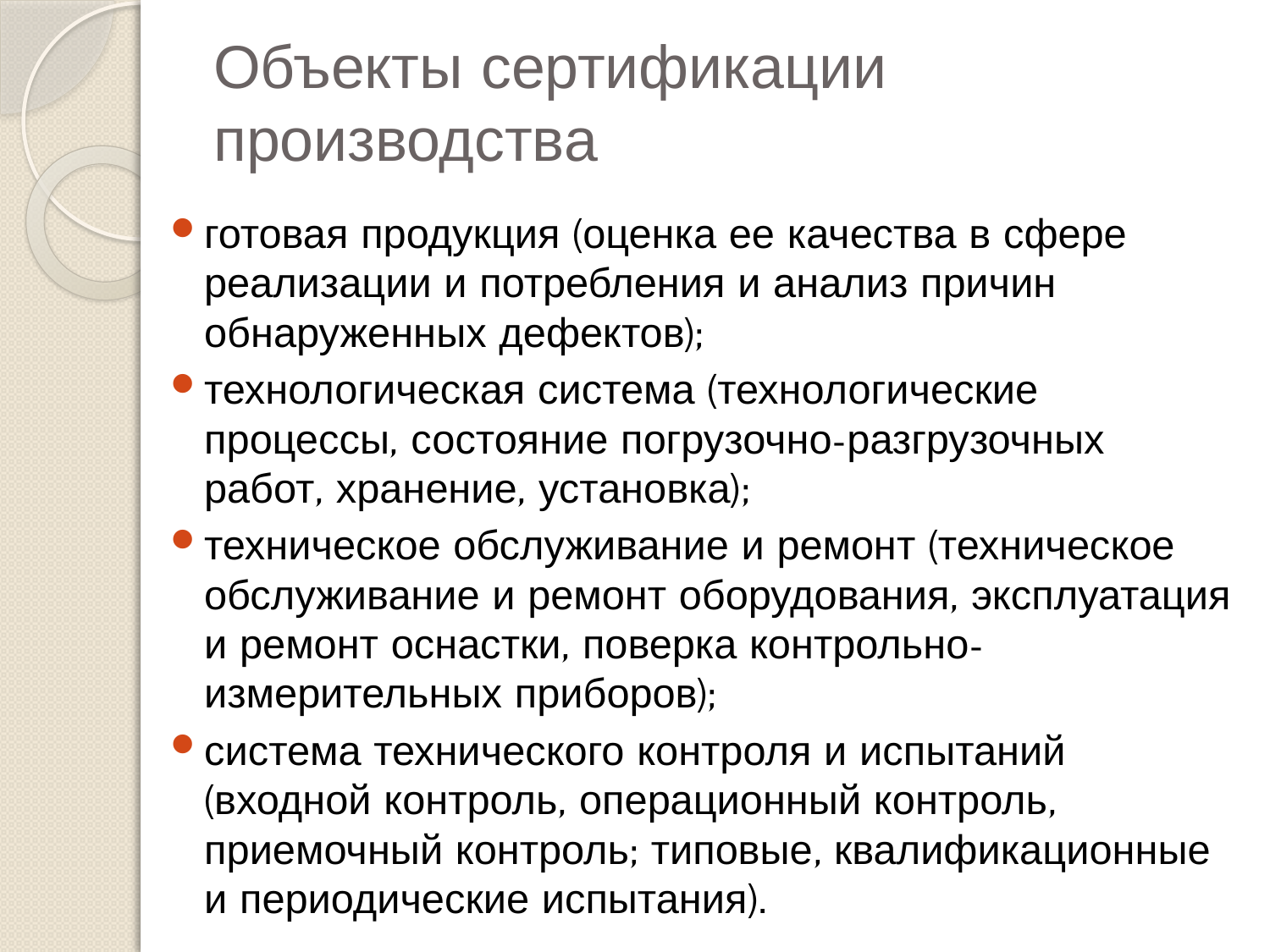

# Объекты сертификации производства
готовая продукция (оценка ее качества в сфере реализации и потребления и анализ причин обнаруженных дефектов);
технологическая система (технологические процессы, состояние погрузочно-разгрузочных работ, хранение, установка);
техническое обслуживание и ремонт (техническое обслуживание и ремонт оборудования, эксплуатация и ремонт оснастки, поверка контрольно-измерительных приборов);
система технического контроля и испытаний (входной контроль, операционный контроль, приемочный контроль; типовые, квалификационные и периодические испытания).